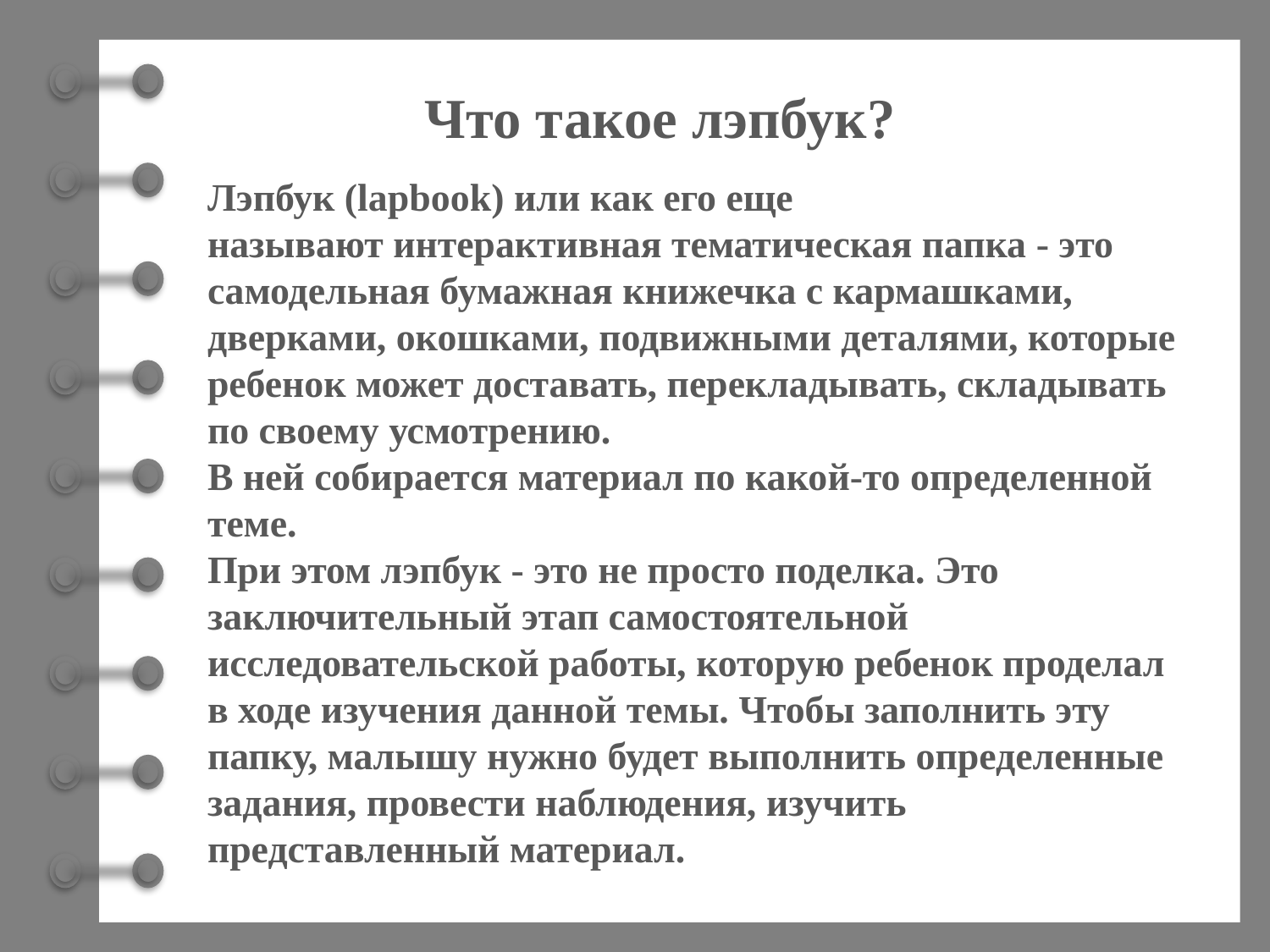

# Что такое лэпбук?
Лэпбук (lapbook) или как его еще называют интерактивная тематическая папка - это самодельная бумажная книжечка с кармашками, дверками, окошками, подвижными деталями, которые ребенок может доставать, перекладывать, складывать по своему усмотрению.
В ней собирается материал по какой-то определенной теме.
При этом лэпбук - это не просто поделка. Это заключительный этап самостоятельной исследовательской работы, которую ребенок проделал в ходе изучения данной темы. Чтобы заполнить эту папку, малышу нужно будет выполнить определенные задания, провести наблюдения, изучить представленный материал.